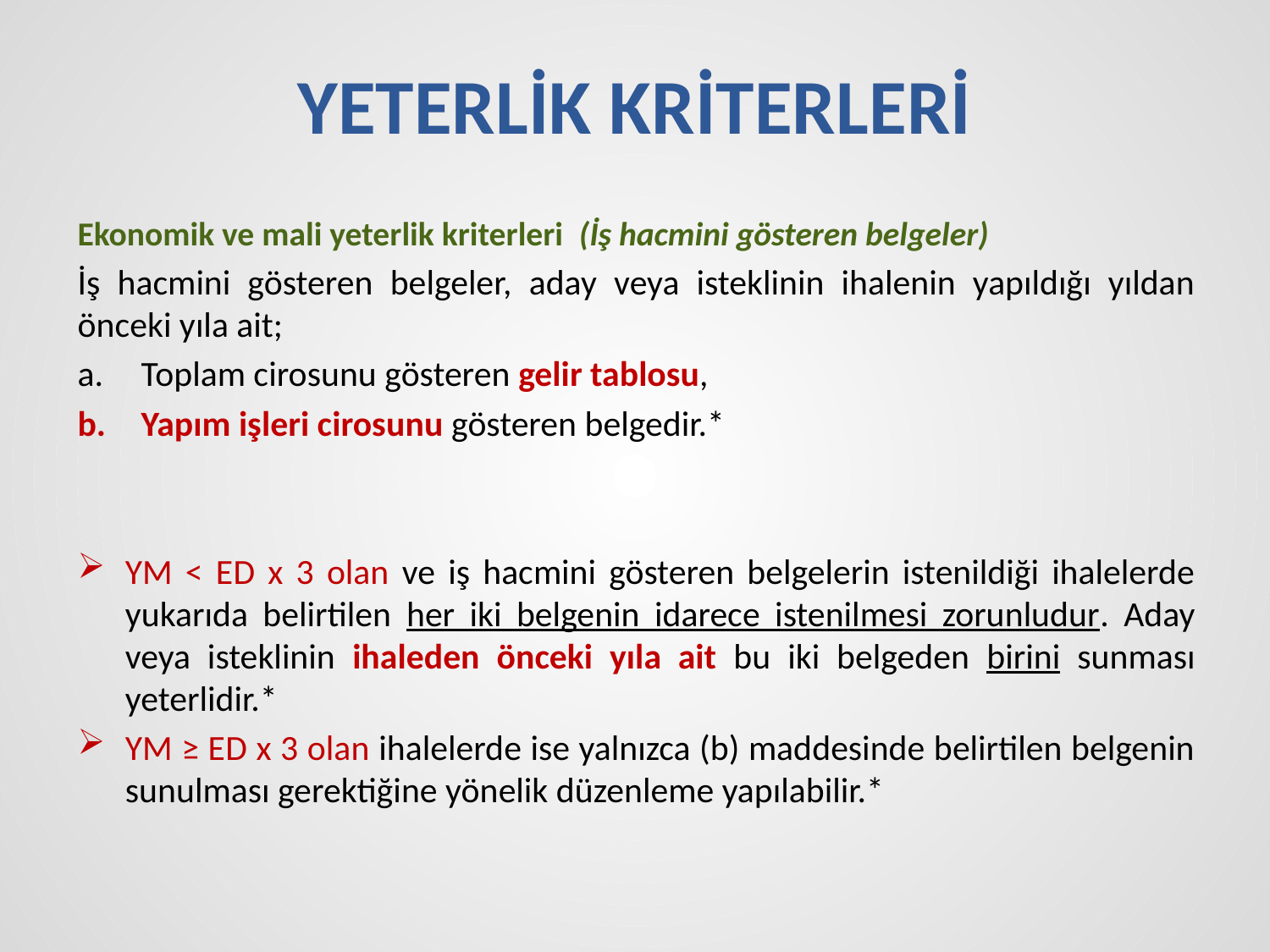

# YETERLİK KRİTERLERİ
Ekonomik ve mali yeterlik kriterleri  (İş hacmini gösteren belgeler)
İş hacmini gösteren belgeler, aday veya isteklinin ihalenin yapıldığı yıldan önceki yıla ait;
Toplam cirosunu gösteren gelir tablosu,
Yapım işleri cirosunu gösteren belgedir.*

YM < ED x 3 olan ve iş hacmini gösteren belgelerin istenildiği ihalelerde yukarıda belirtilen her iki belgenin idarece istenilmesi zorunludur. Aday veya isteklinin ihaleden önceki yıla ait bu iki belgeden birini sunması yeterlidir.*
YM ≥ ED x 3 olan ihalelerde ise yalnızca (b) maddesinde belirtilen belgenin sunulması gerektiğine yönelik düzenleme yapılabilir.*